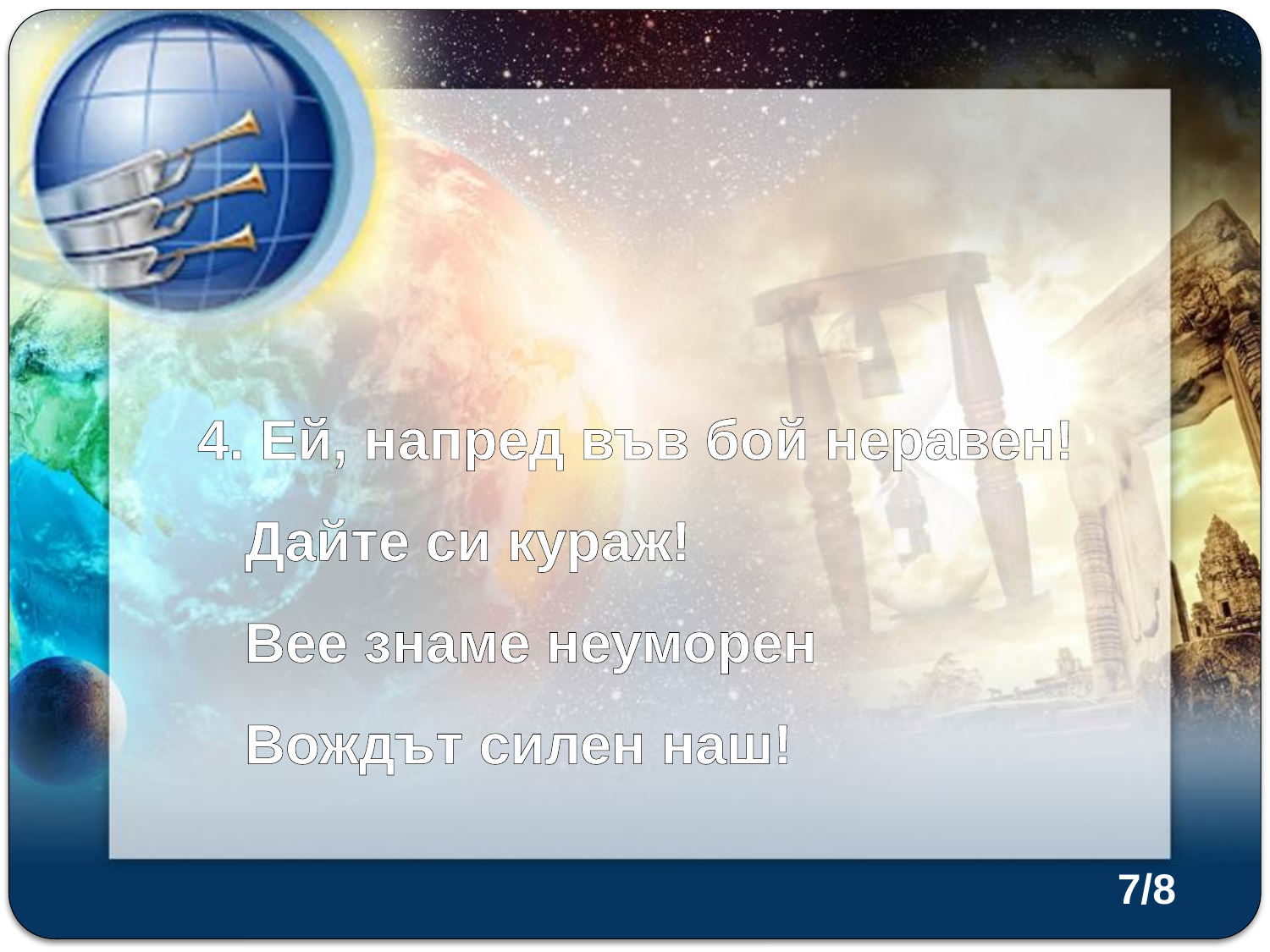

4. Ей, напред във бой неравен!
   Дайте си кураж!
   Вее знаме неуморен
   Вождът силен наш!
7/8